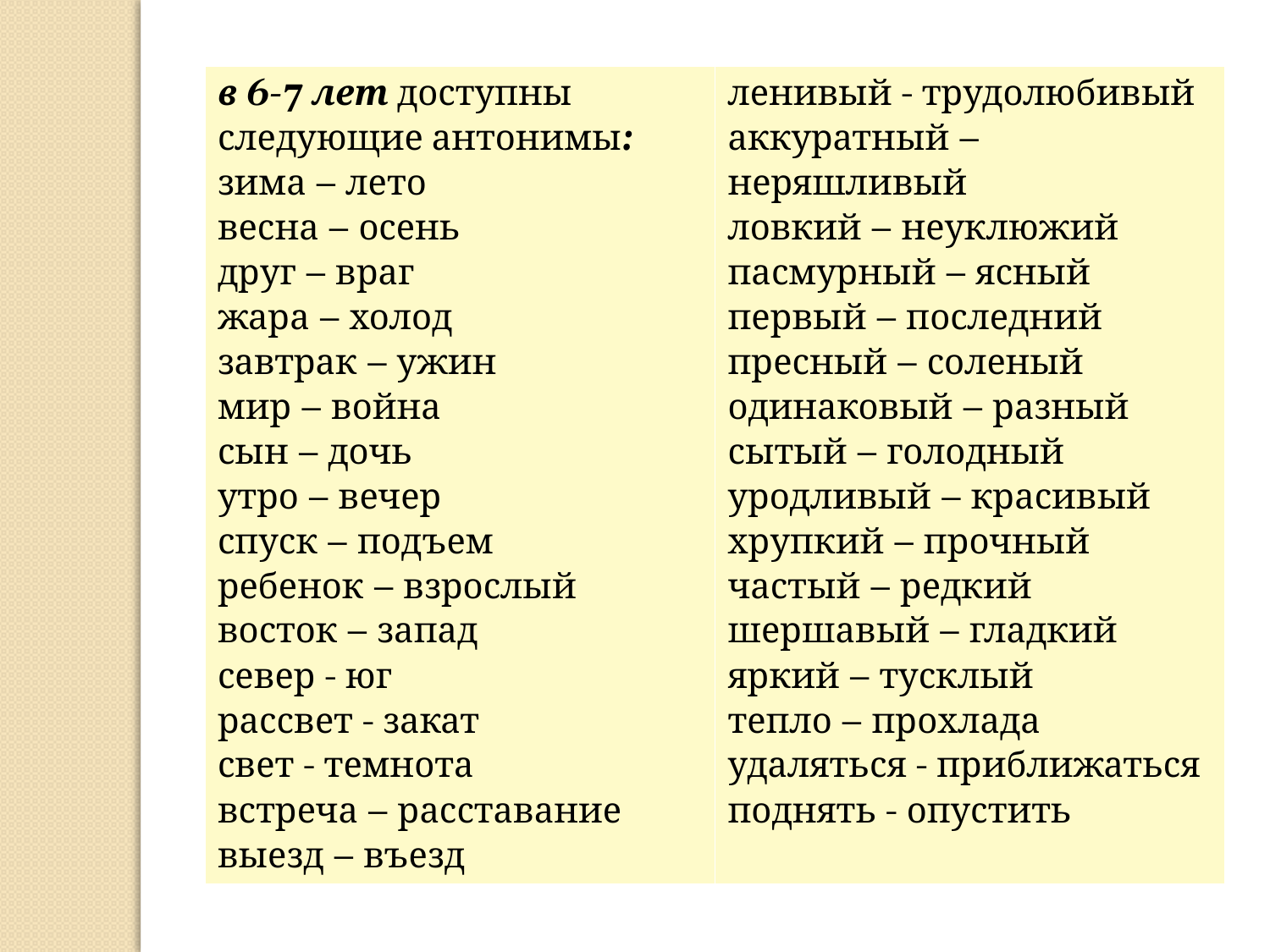

| в 6-7 лет доступны следующие антонимы: зима – лето весна – осень друг – враг жара – холод завтрак – ужин мир – война сын – дочь утро – вечер спуск – подъем ребенок – взрослый восток – запад север - юг рассвет - закат свет - темнота встреча – расставание выезд – въезд | ленивый - трудолюбивый аккуратный – неряшливый ловкий – неуклюжий пасмурный – ясный первый – последний пресный – соленый одинаковый – разный сытый – голодный уродливый – красивый хрупкий – прочный частый – редкий шершавый – гладкий яркий – тусклый тепло – прохлада удаляться - приближаться поднять - опустить |
| --- | --- |